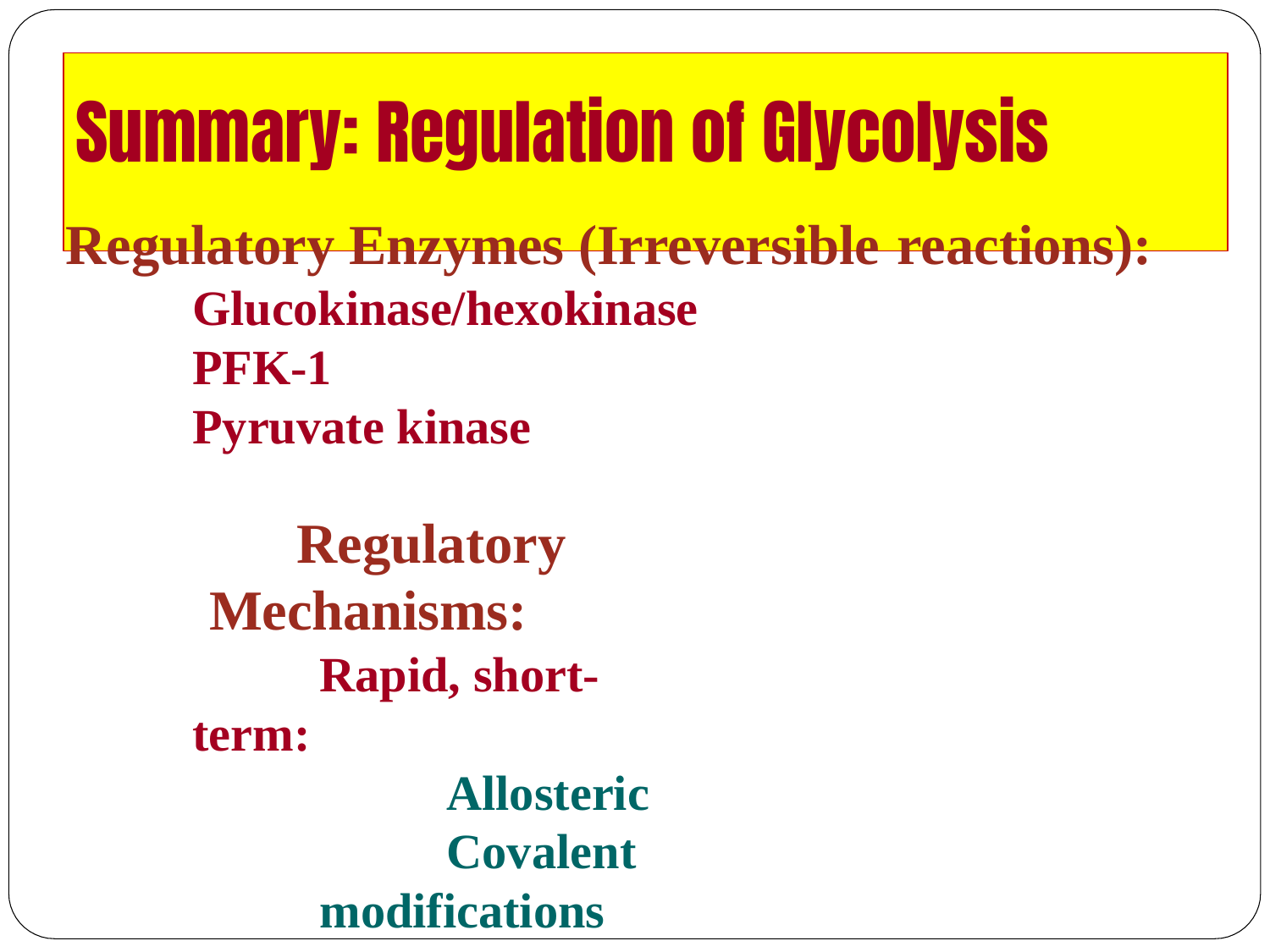

# Summary: Regulation of Glycolysis
Regulatory Enzymes (Irreversible reactions):
Glucokinase/hexokinase
PFK-1
Pyruvate kinase

Regulatory Mechanisms:
Rapid, short-term:
Allosteric
Covalent modifications
Slow, long-term:
Induction/repression
Apply the above mechanisms for each enzyme where applicable